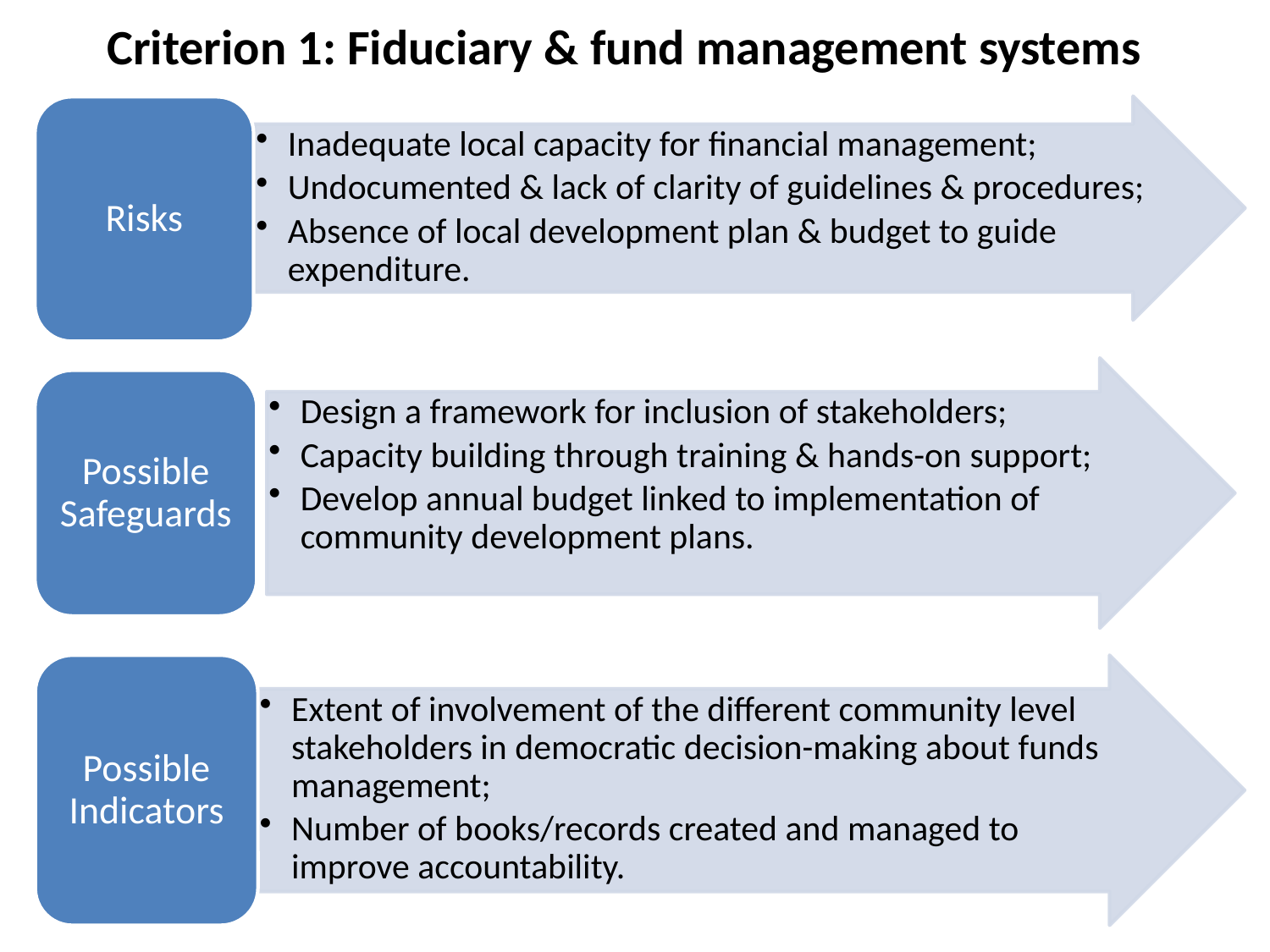

# Criterion 1: Fiduciary & fund management systems
Inadequate local capacity for financial management;
Undocumented & lack of clarity of guidelines & procedures;
Absence of local development plan & budget to guide expenditure.
Risks
Design a framework for inclusion of stakeholders;
Capacity building through training & hands-on support;
Develop annual budget linked to implementation of community development plans.
Possible Safeguards
Extent of involvement of the different community level stakeholders in democratic decision-making about funds management;
Number of books/records created and managed to improve accountability.
Possible Indicators